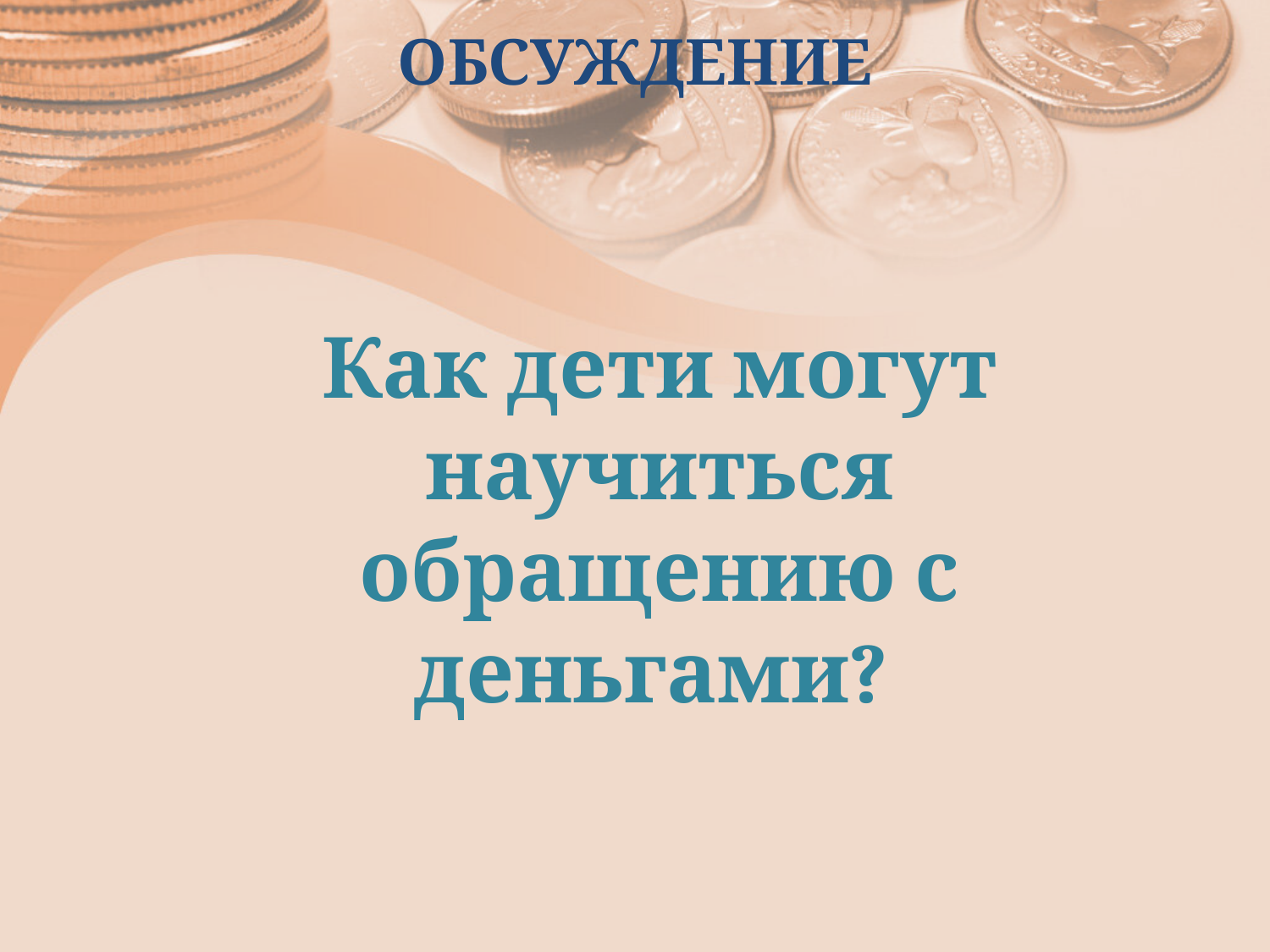

# ОБСУЖДЕНИЕ
Как дети могут научиться обращению с деньгами?